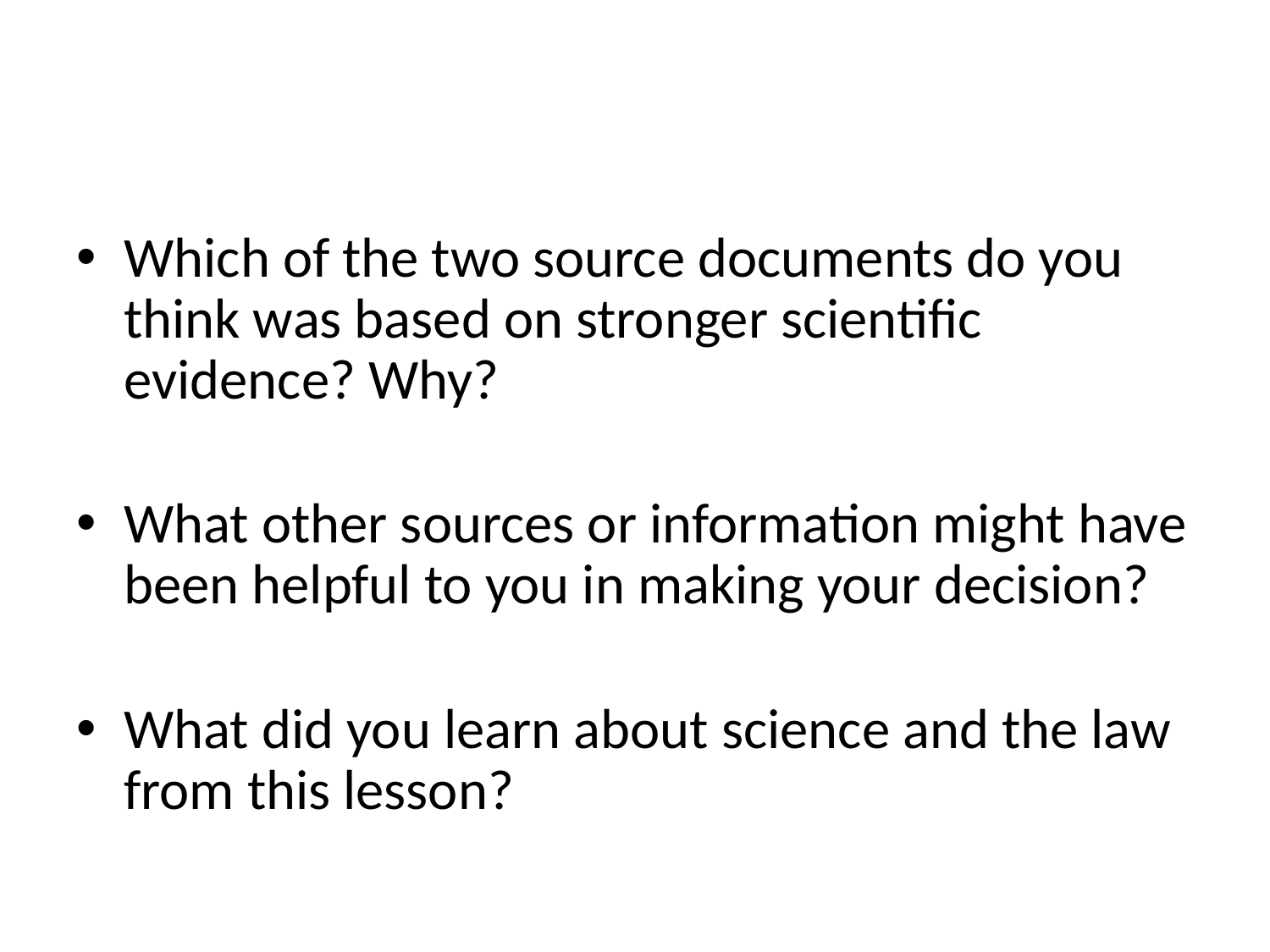

#
Which of the two source documents do you think was based on stronger scientific evidence? Why?

What other sources or information might have been helpful to you in making your decision?

What did you learn about science and the law from this lesson?